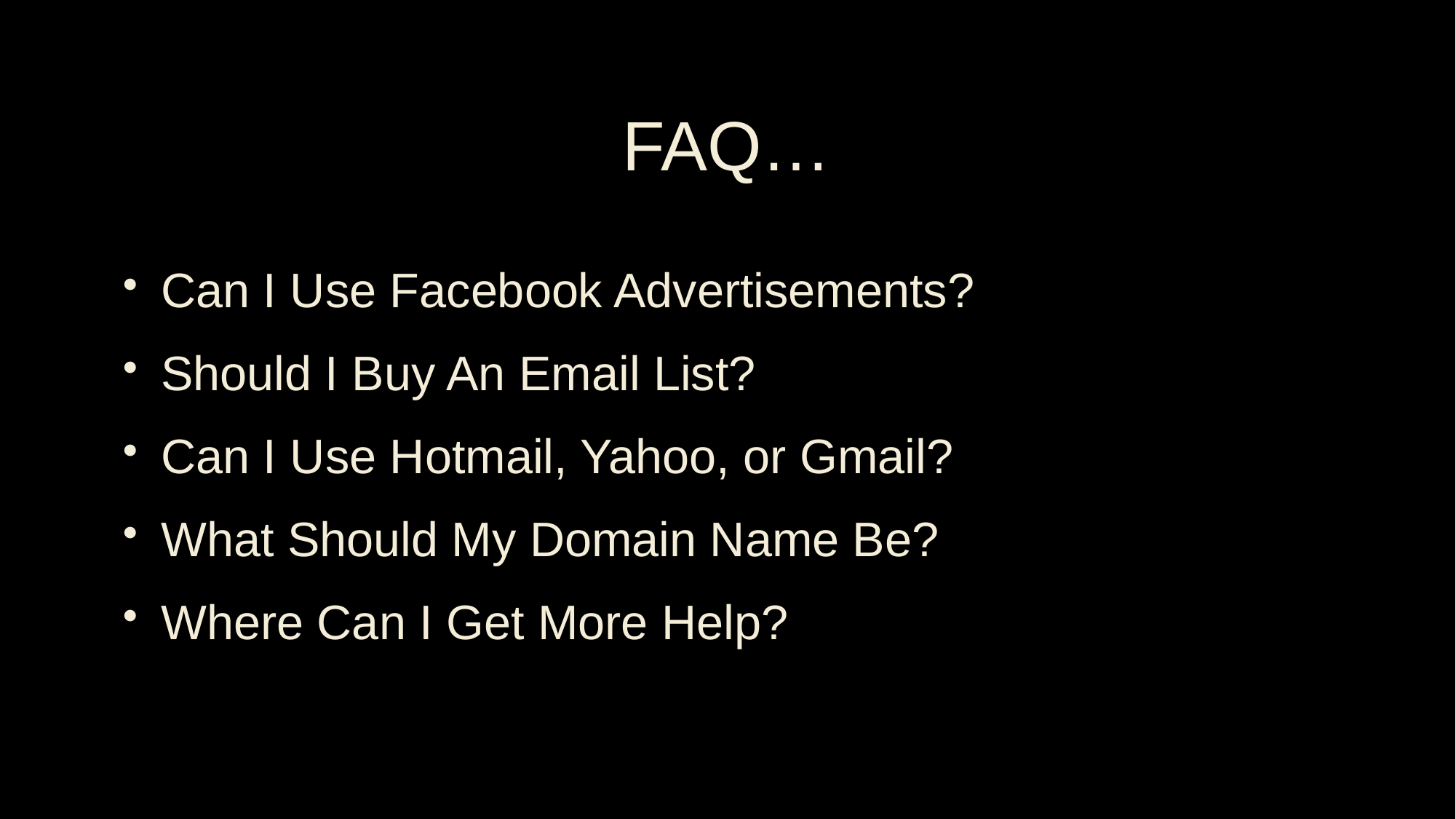

# FAQ…
Can I Use Facebook Advertisements?
Should I Buy An Email List?
Can I Use Hotmail, Yahoo, or Gmail?
What Should My Domain Name Be?
Where Can I Get More Help?